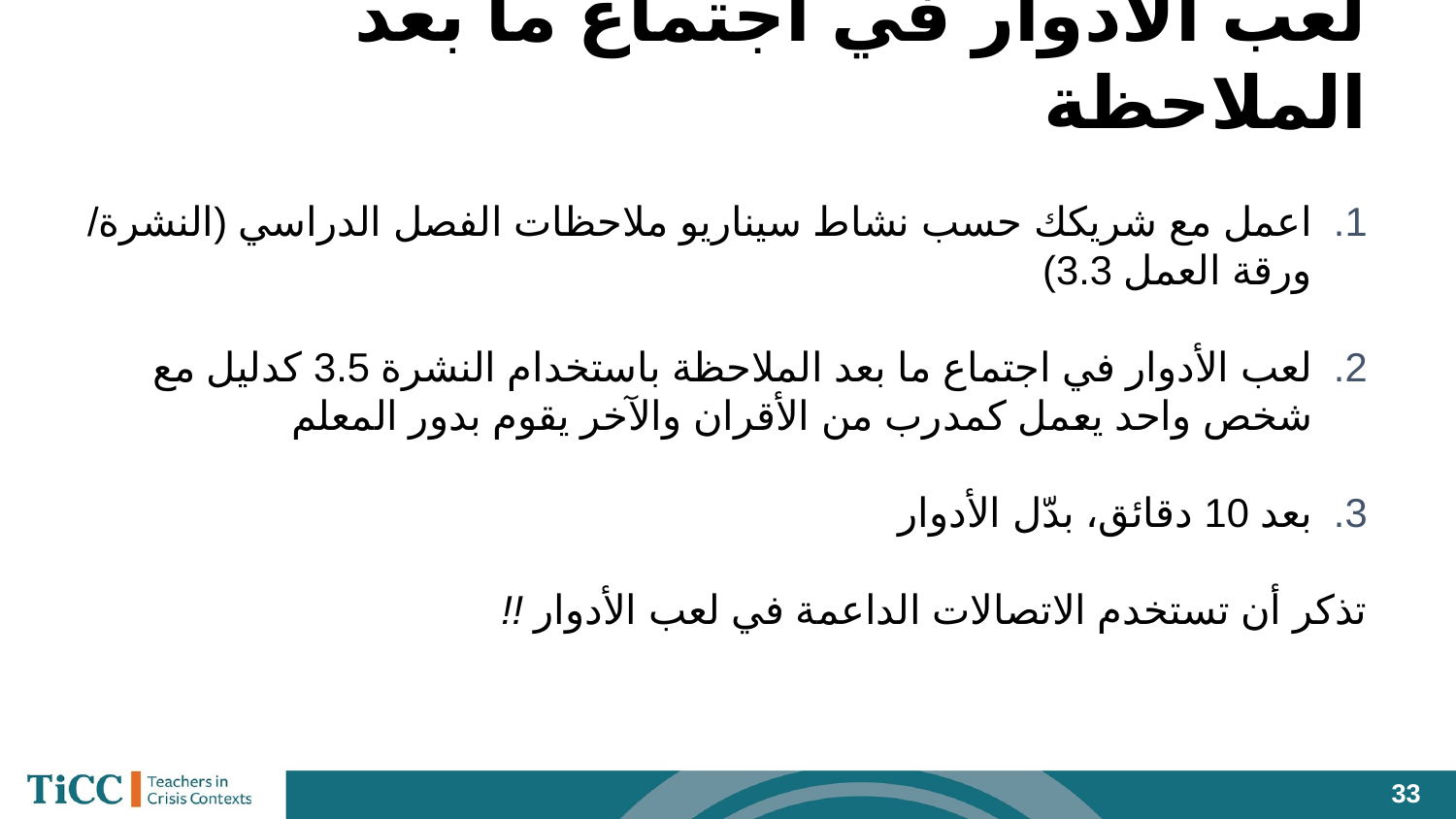

# لعب الأدوار في اجتماع ما بعد الملاحظة
اعمل مع شريكك حسب نشاط سيناريو ملاحظات الفصل الدراسي (النشرة/ ورقة العمل 3.3)

لعب الأدوار في اجتماع ما بعد الملاحظة باستخدام النشرة 3.5 كدليل مع شخص واحد يعمل كمدرب من الأقران والآخر يقوم بدور المعلم

بعد 10 دقائق، بدّل الأدوار

تذكر أن تستخدم الاتصالات الداعمة في لعب الأدوار !!
33